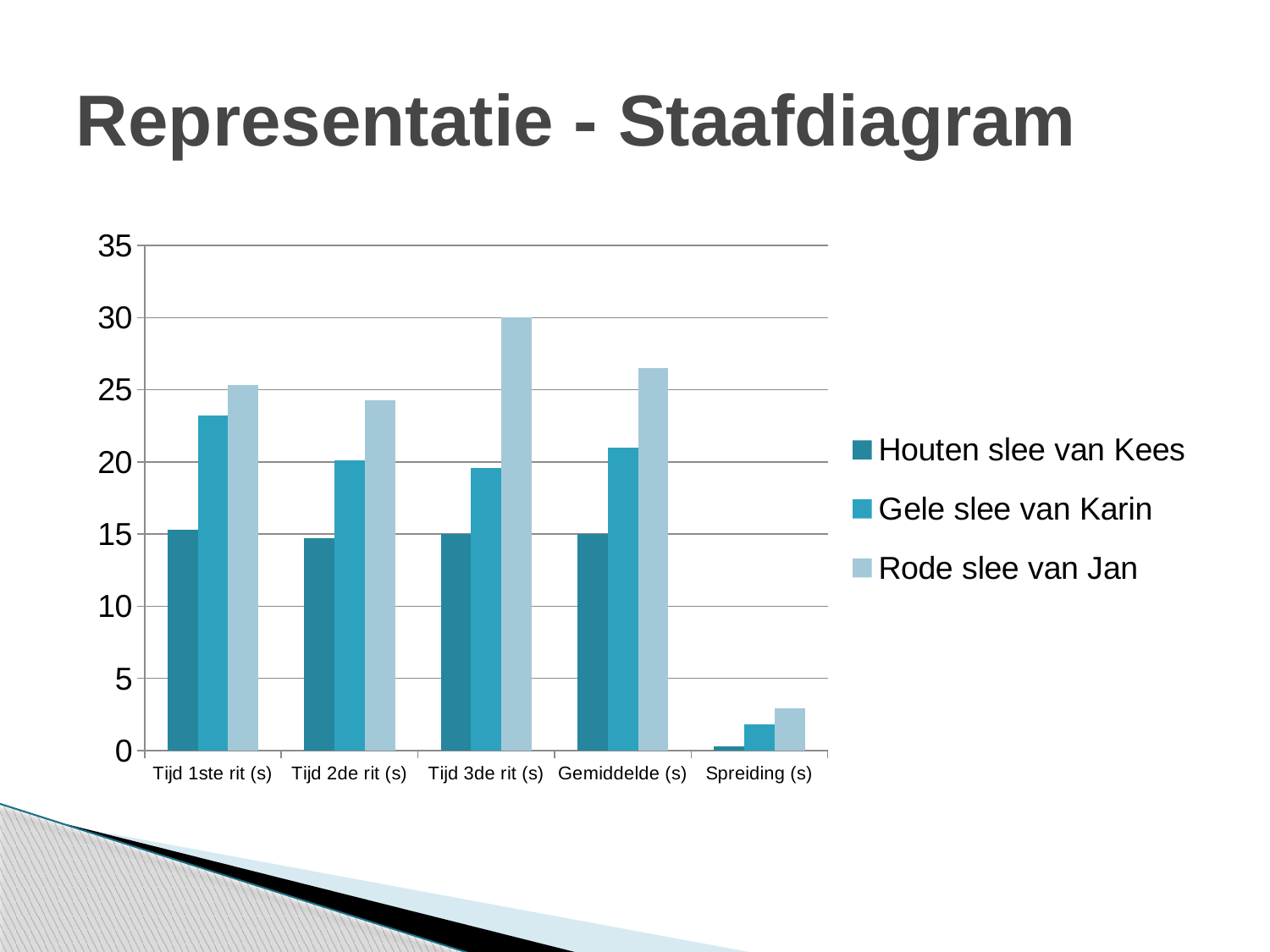

# Representatie - Staafdiagram

### Chart

| Category | Houten slee van Kees | Gele slee van Karin | Rode slee van Jan |
|---|---|---|---|
| Tijd 1ste rit (s) | 15.3 | 23.2 | 25.3 |
| Tijd 2de rit (s) | 14.7 | 20.1 | 24.3 |
| Tijd 3de rit (s) | 15.0 | 19.6 | 30.0 |
| Gemiddelde (s) | 15.0 | 21.0 | 26.5 |
| Spreiding (s) | 0.3 | 1.8 | 2.9 |